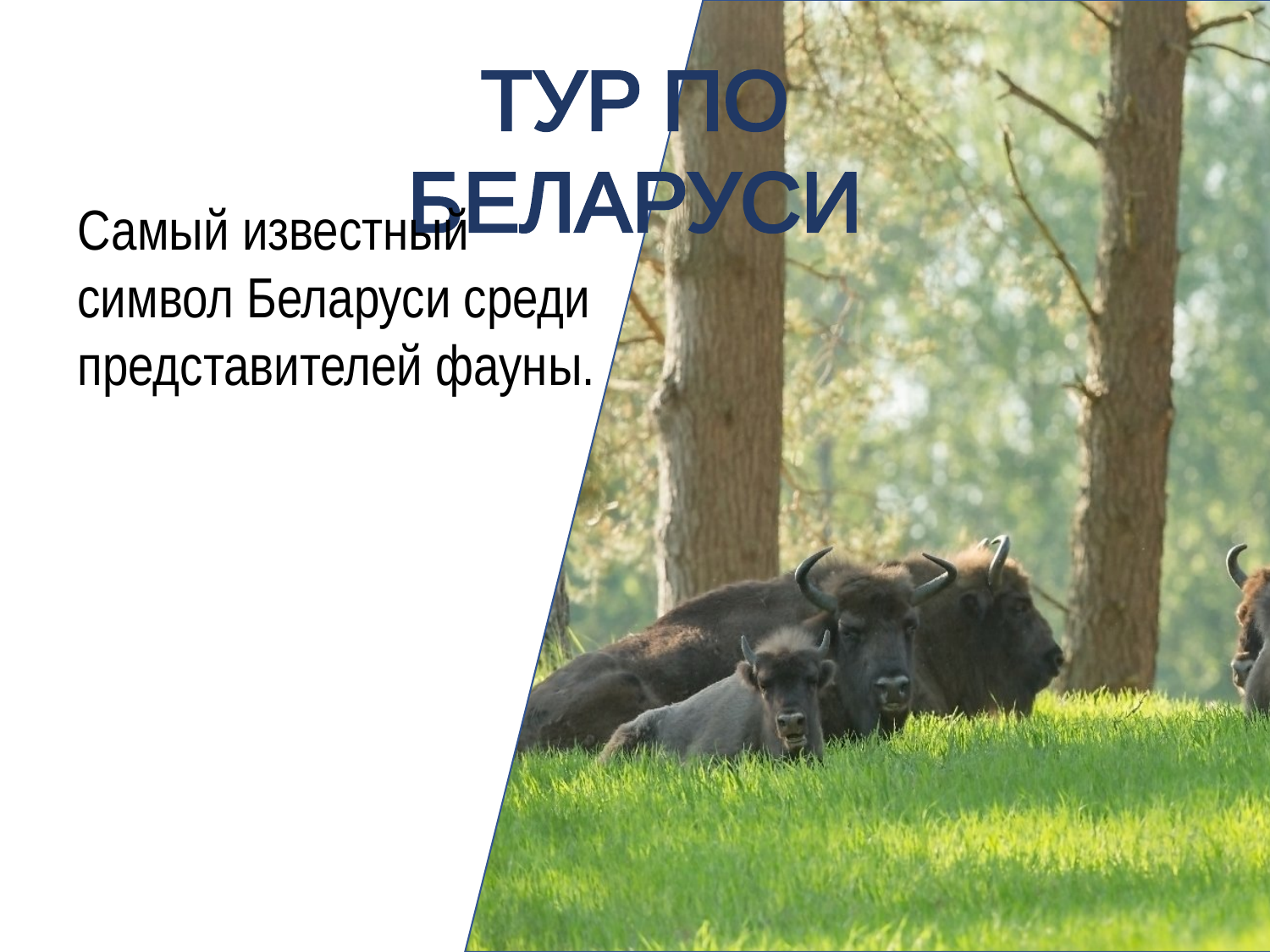

ТУР ПО БЕЛАРУСИ
Самый известный символ Беларуси среди представителей фауны.